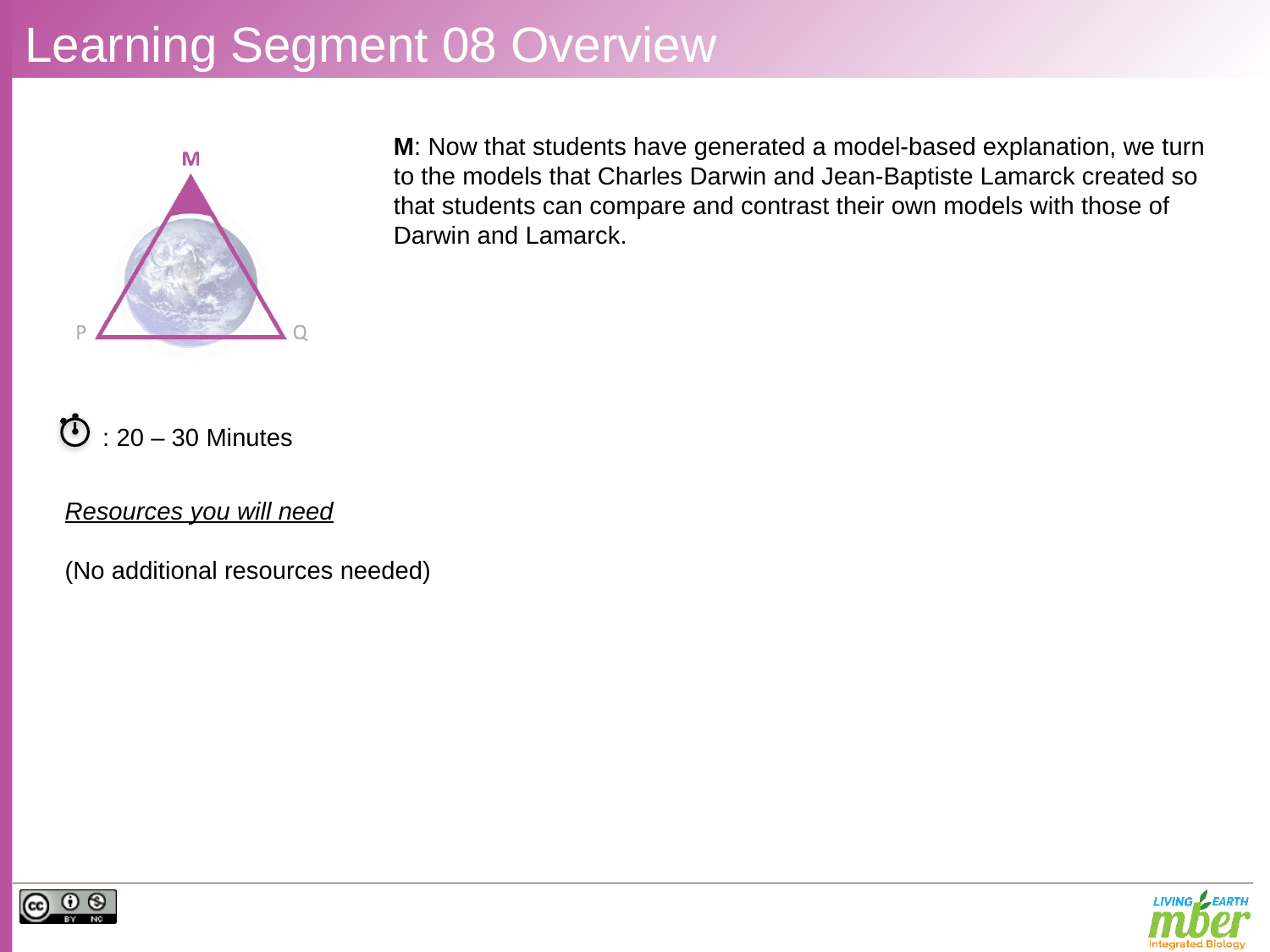

# Learning Segment 08 Overview
M: Now that students have generated a model-based explanation, we turn to the models that Charles Darwin and Jean-Baptiste Lamarck created so that students can compare and contrast their own models with those of Darwin and Lamarck.

: 20 – 30 Minutes
Resources you will need

(No additional resources needed)